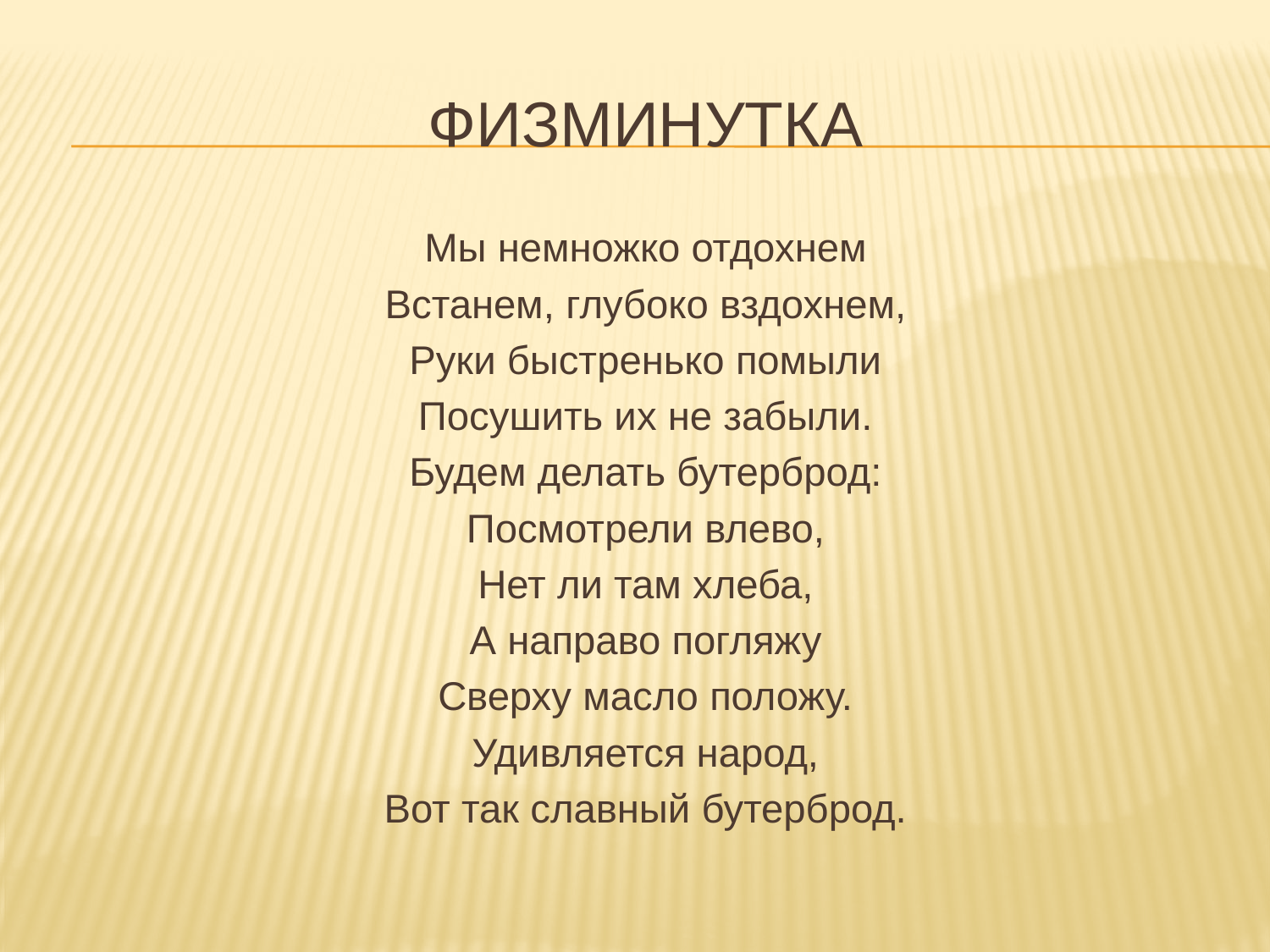

# физминутка
Мы немножко отдохнем
Встанем, глубоко вздохнем,
Руки быстренько помыли
Посушить их не забыли.
Будем делать бутерброд:
Посмотрели влево,
Нет ли там хлеба,
А направо погляжу
Сверху масло положу.
Удивляется народ,
Вот так славный бутерброд.